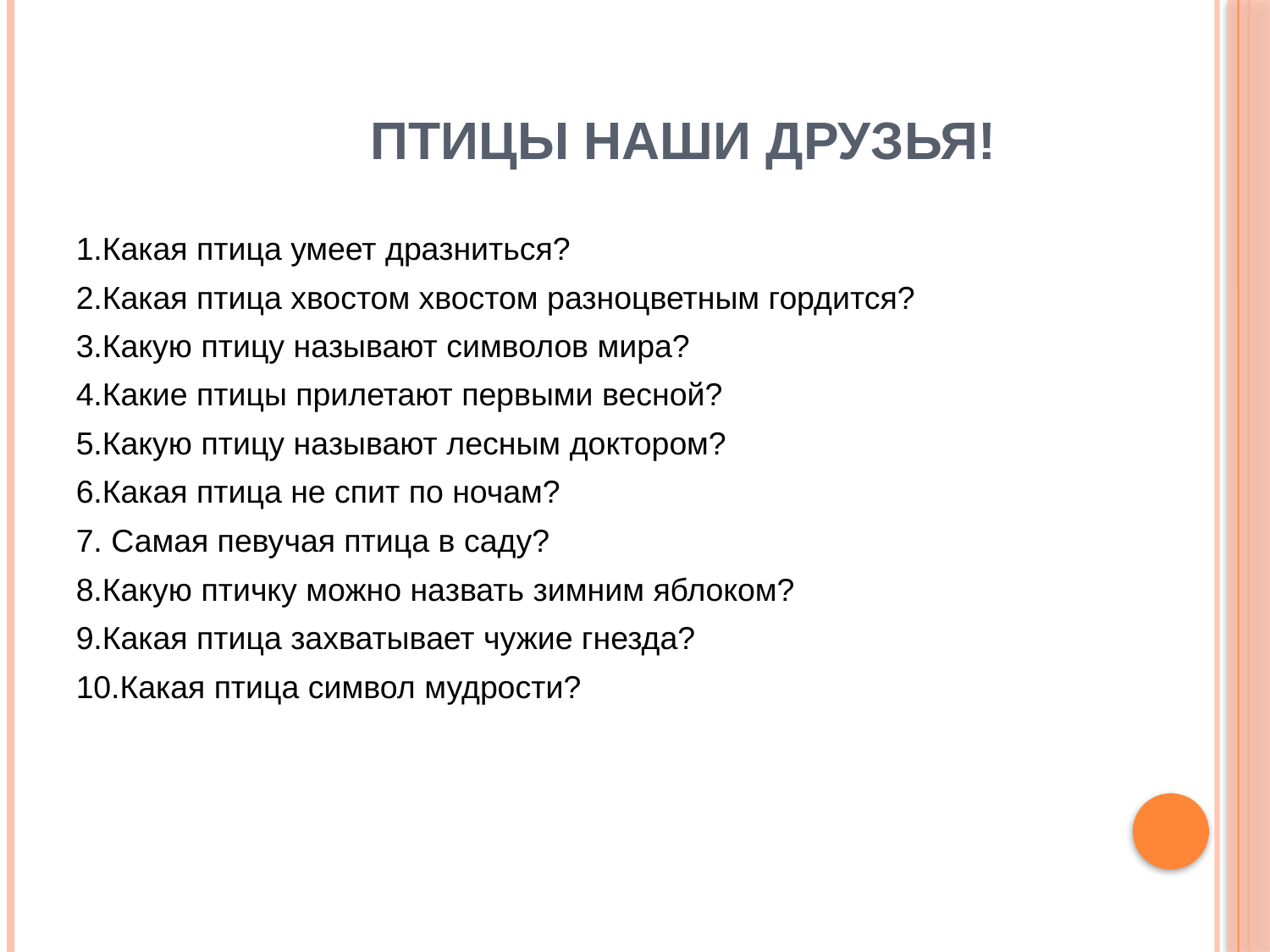

# Птицы наши друзья!
1.Какая птица умеет дразниться?
2.Какая птица хвостом хвостом разноцветным гордится?
3.Какую птицу называют символов мира?
4.Какие птицы прилетают первыми весной?
5.Какую птицу называют лесным доктором?
6.Какая птица не спит по ночам?
7. Самая певучая птица в саду?
8.Какую птичку можно назвать зимним яблоком?
9.Какая птица захватывает чужие гнезда?
10.Какая птица символ мудрости?